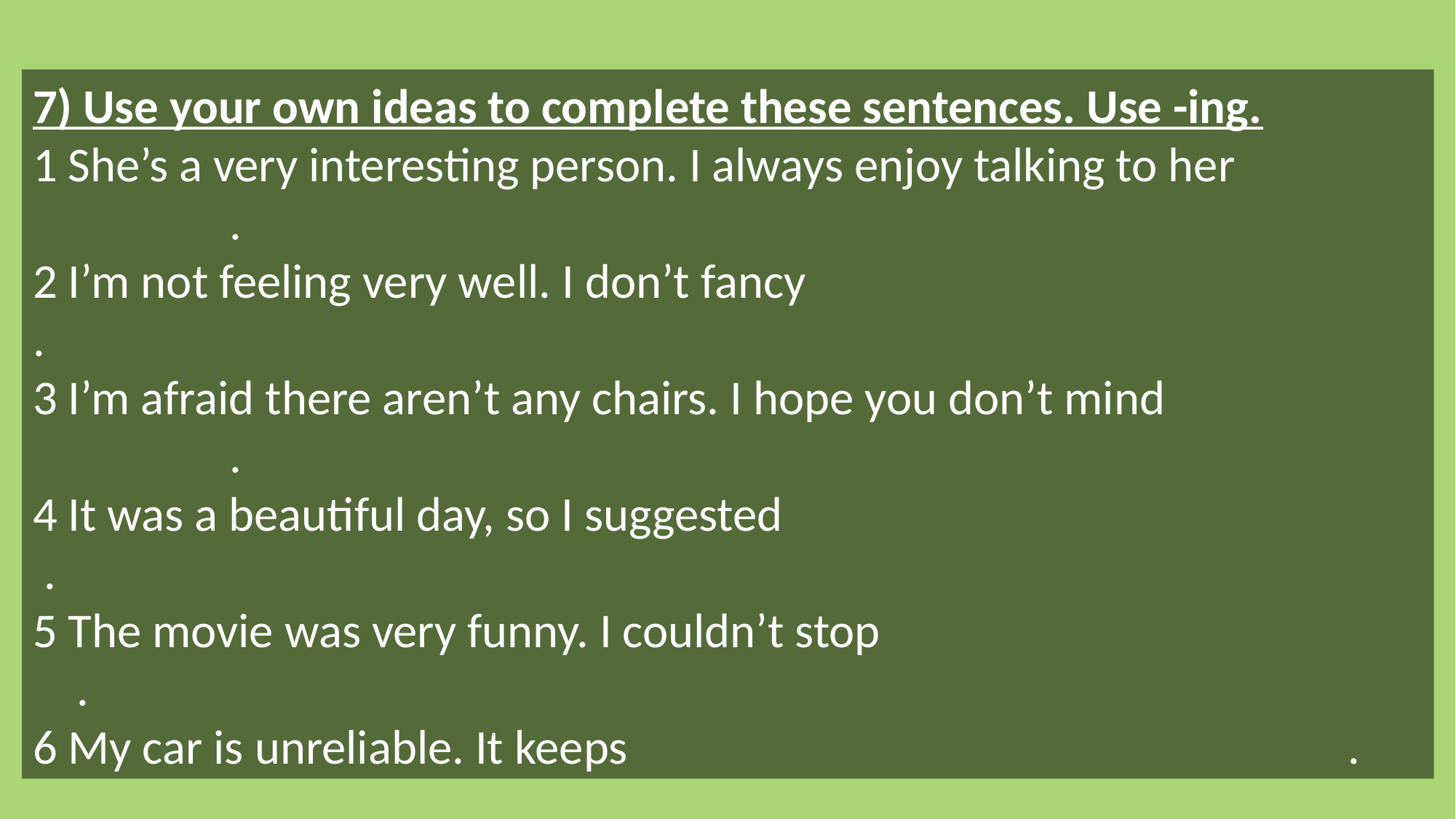

7) Use your own ideas to complete these sentences. Use -ing.
1 She’s a very interesting person. I always enjoy talking to her                                    .
2 I’m not feeling very well. I don’t fancy                                                         .
3 I’m afraid there aren’t any chairs. I hope you don’t mind                                          .
4 It was a beautiful day, so I suggested                                                            .
5 The movie was very funny. I couldn’t stop                                                      .
6 My car is unreliable. It keeps                                                                  .